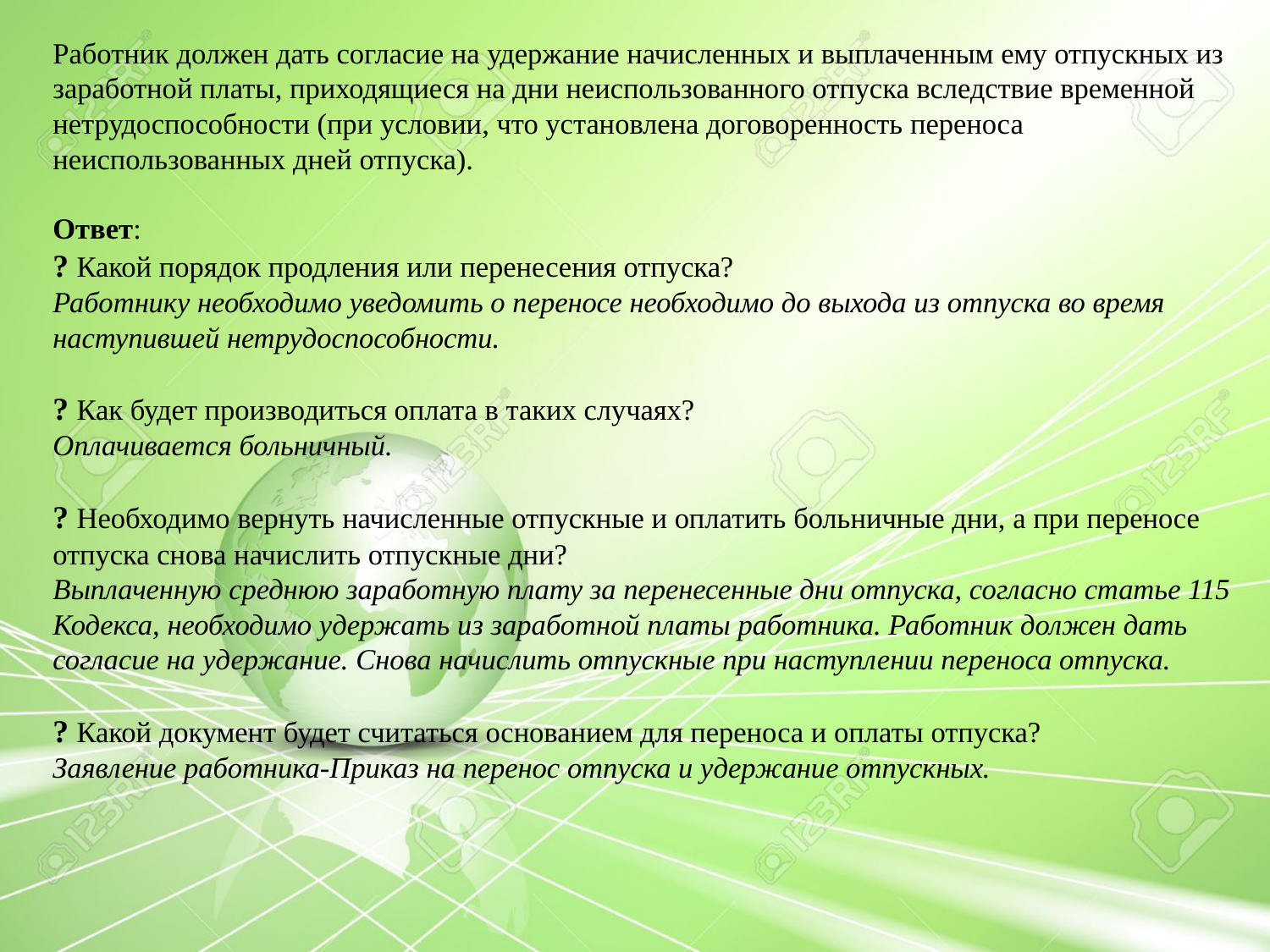

Работник должен дать согласие на удержание начисленных и выплаченным ему отпускных из заработной платы, приходящиеся на дни неиспользованного отпуска вследствие временной нетрудоспособности (при условии, что установлена договоренность переноса неиспользованных дней отпуска).

Ответ:
? Какой порядок продления или перенесения отпуска?
Работнику необходимо уведомить о переносе необходимо до выхода из отпуска во время наступившей нетрудоспособности.

? Как будет производиться оплата в таких случаях?
Оплачивается больничный.

? Необходимо вернуть начисленные отпускные и оплатить больничные дни, а при переносе отпуска снова начислить отпускные дни?
Выплаченную среднюю заработную плату за перенесенные дни отпуска, согласно статье 115 Кодекса, необходимо удержать из заработной платы работника. Работник должен дать согласие на удержание. Снова начислить отпускные при наступлении переноса отпуска.

? Какой документ будет считаться основанием для переноса и оплаты отпуска?
Заявление работника-Приказ на перенос отпуска и удержание отпускных.